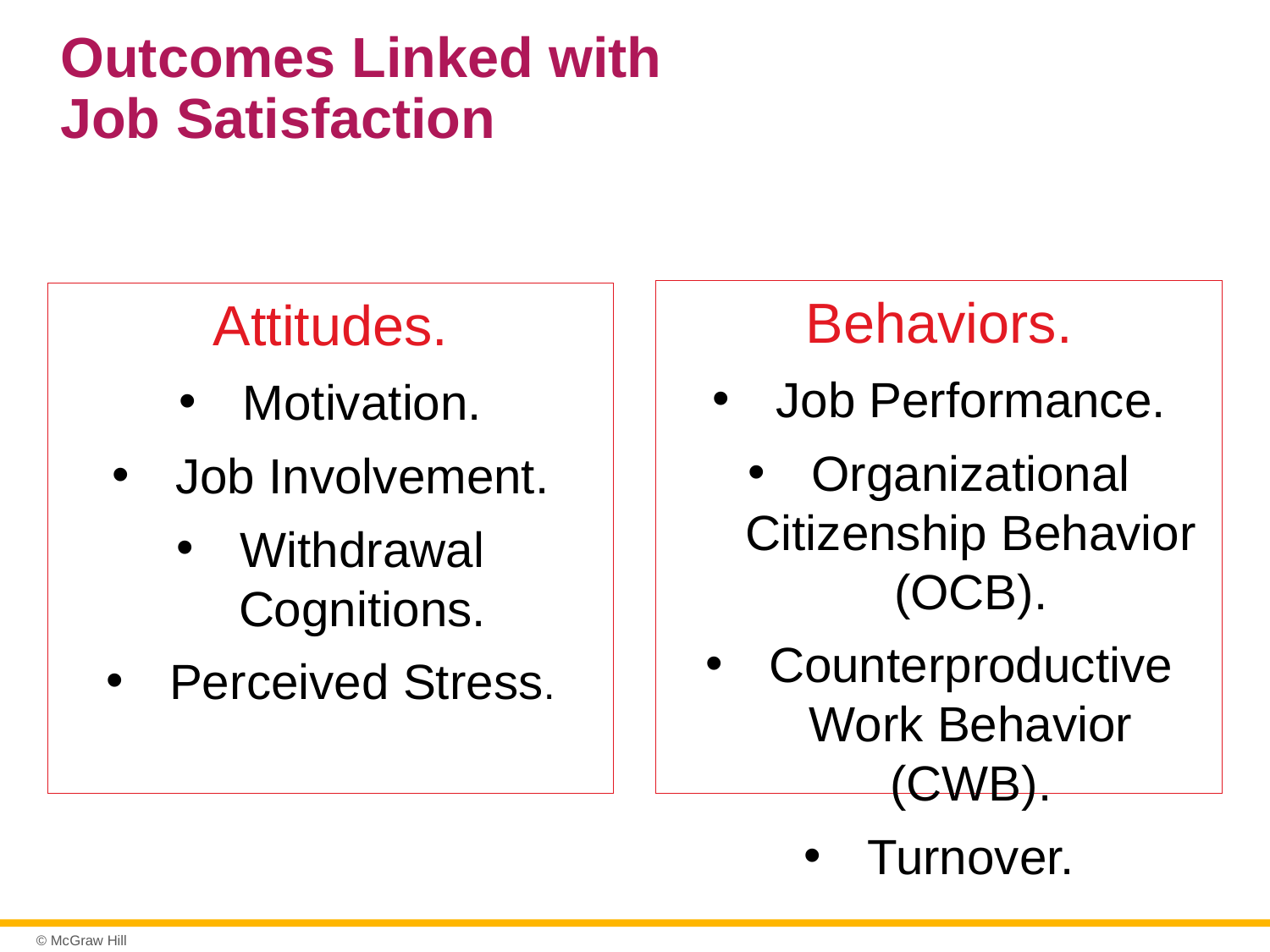

# Outcomes Linked with Job Satisfaction
Behaviors.
Job Performance.
Organizational Citizenship Behavior (OCB).
Counterproductive Work Behavior (CWB).
Turnover.
Attitudes.
Motivation.
Job Involvement.
Withdrawal Cognitions.
Perceived Stress.